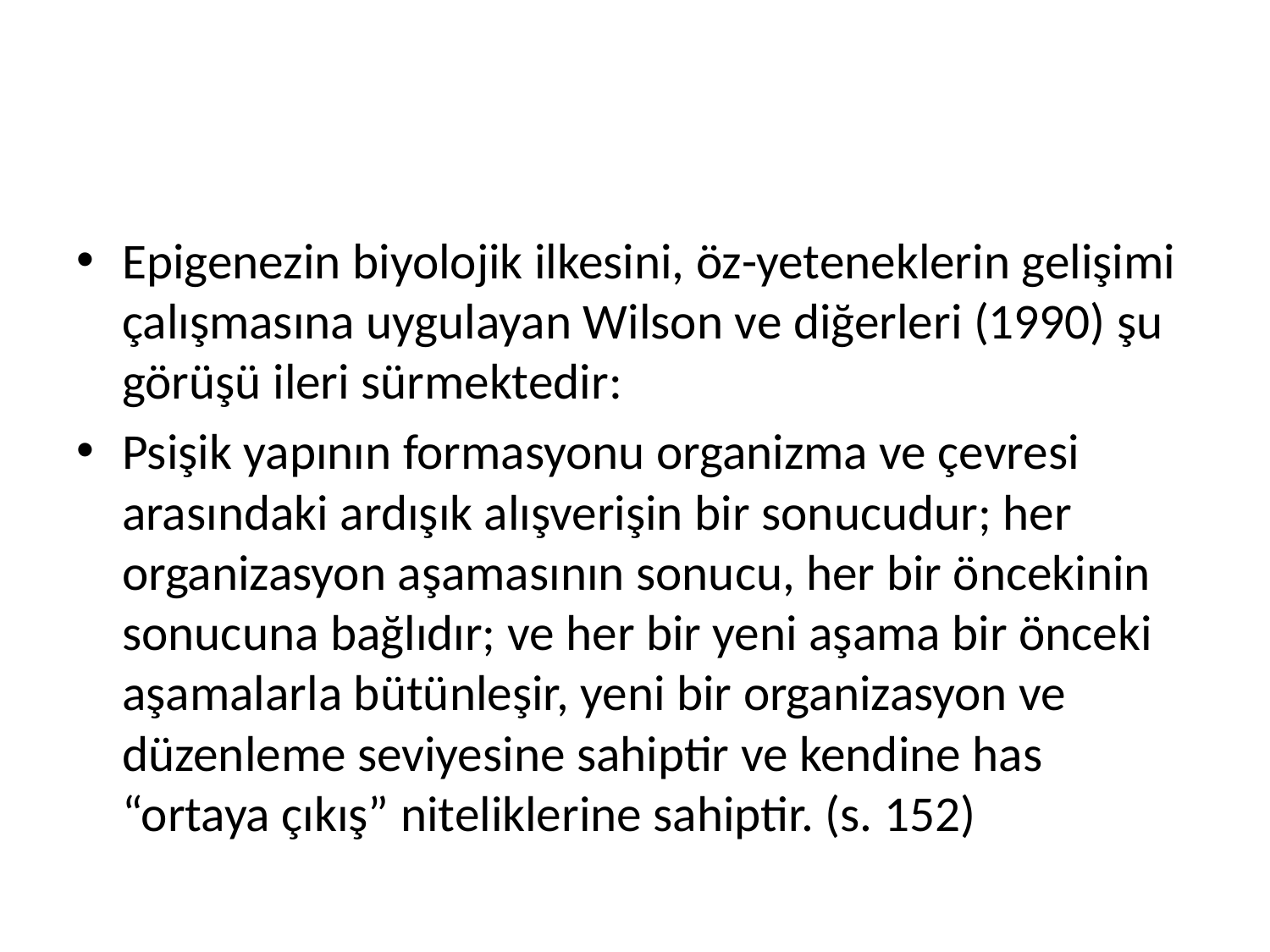

#
Epigenezin biyolojik ilkesini, öz-yeteneklerin gelişimi çalışmasına uygulayan Wilson ve diğerleri (1990) şu görüşü ileri sürmektedir:
Psişik yapının formasyonu organizma ve çevresi arasındaki ardışık alışverişin bir sonucudur; her organizasyon aşamasının sonucu, her bir öncekinin sonucuna bağlıdır; ve her bir yeni aşama bir önceki aşamalarla bütünleşir, yeni bir organizasyon ve düzenleme seviyesine sahiptir ve kendine has “ortaya çıkış” niteliklerine sahiptir. (s. 152)